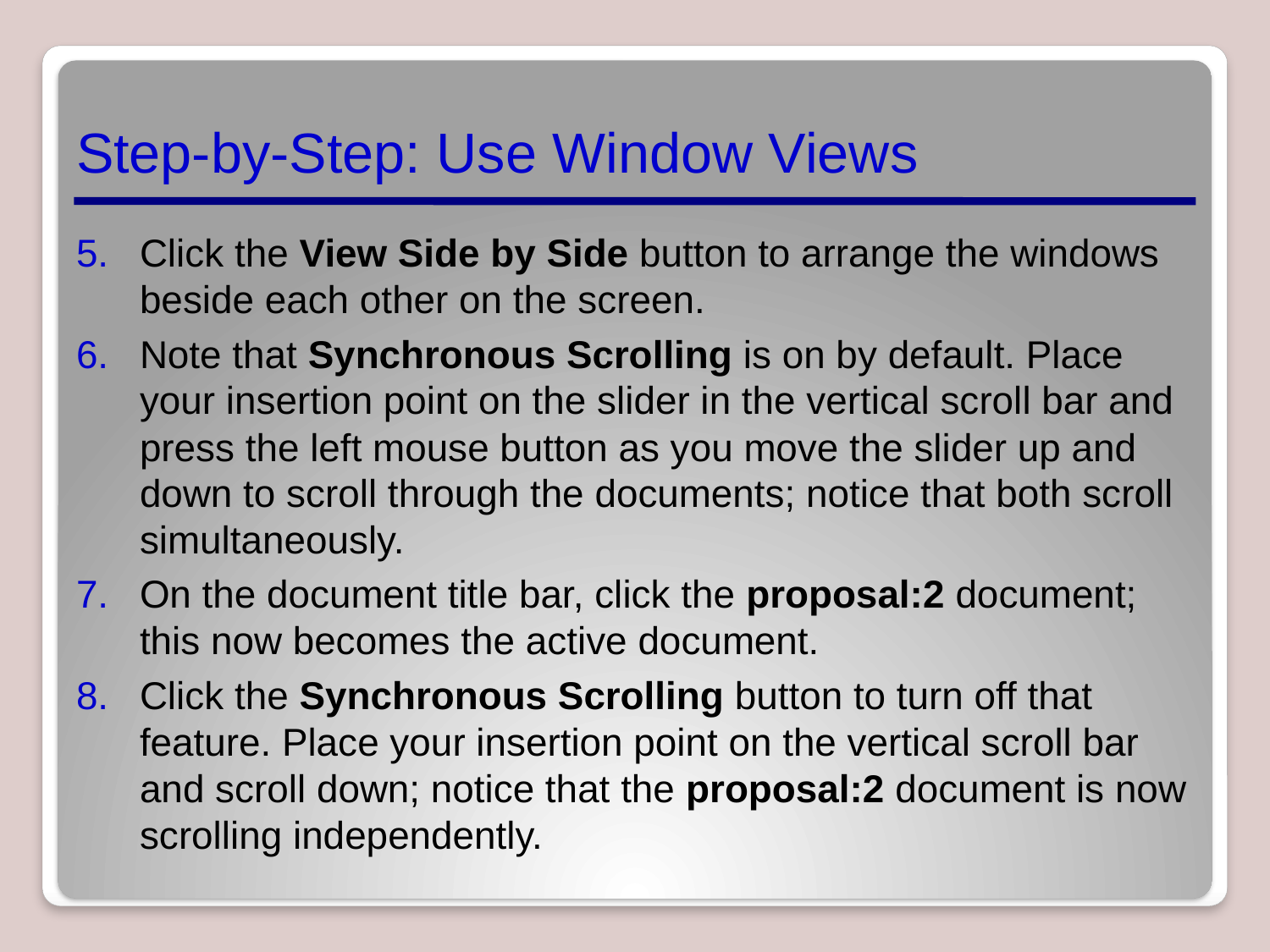

# Step-by-Step: Use Window Views
Click the View Side by Side button to arrange the windows beside each other on the screen.
Note that Synchronous Scrolling is on by default. Place your insertion point on the slider in the vertical scroll bar and press the left mouse button as you move the slider up and down to scroll through the documents; notice that both scroll simultaneously.
On the document title bar, click the proposal:2 document; this now becomes the active document.
Click the Synchronous Scrolling button to turn off that feature. Place your insertion point on the vertical scroll bar and scroll down; notice that the proposal:2 document is now scrolling independently.